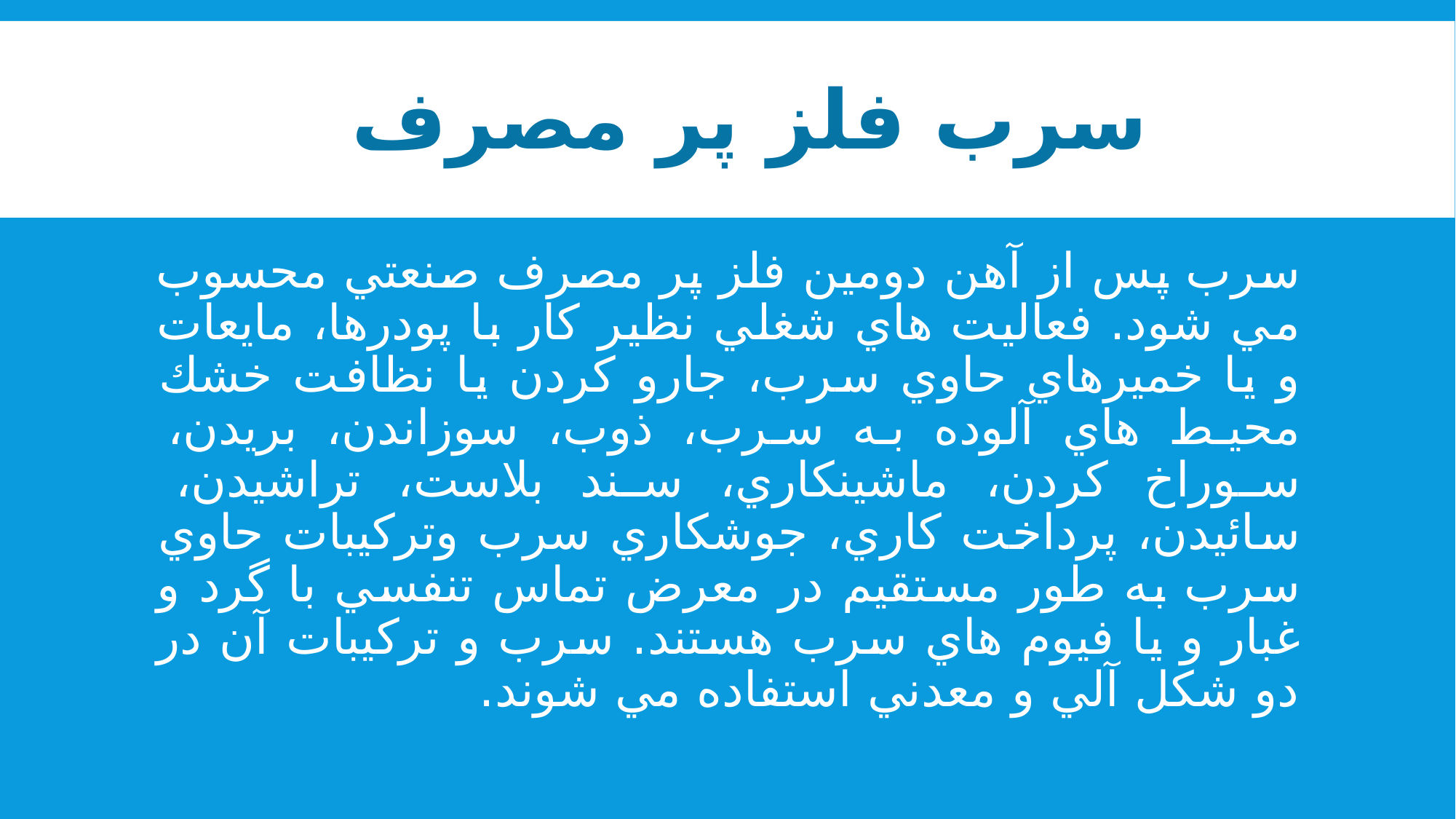

# سرب فلز پر مصرف
سرب پس از آهن دومين فلز پر مصرف صنعتي محسوب مي شود. فعاليت هاي شغلي نظير كار با پودرها، مايعات و يا خميرهاي حاوي سرب، جارو كردن يا نظافت خشك محيط هاي آلوده به سرب، ذوب، سوزاندن، بريدن، سوراخ كردن، ماشينكاري، سند بلاست، تراشيدن، سائيدن، پرداخت كاري، جوشکاري سرب وتركيبات حاوي سرب به طور مستقيم در معرض تماس تنفسي با گرد و غبار و يا فيوم هاي سرب هستند. سرب و تركيبات آن در دو شکل آلي و معدني استفاده مي شوند.